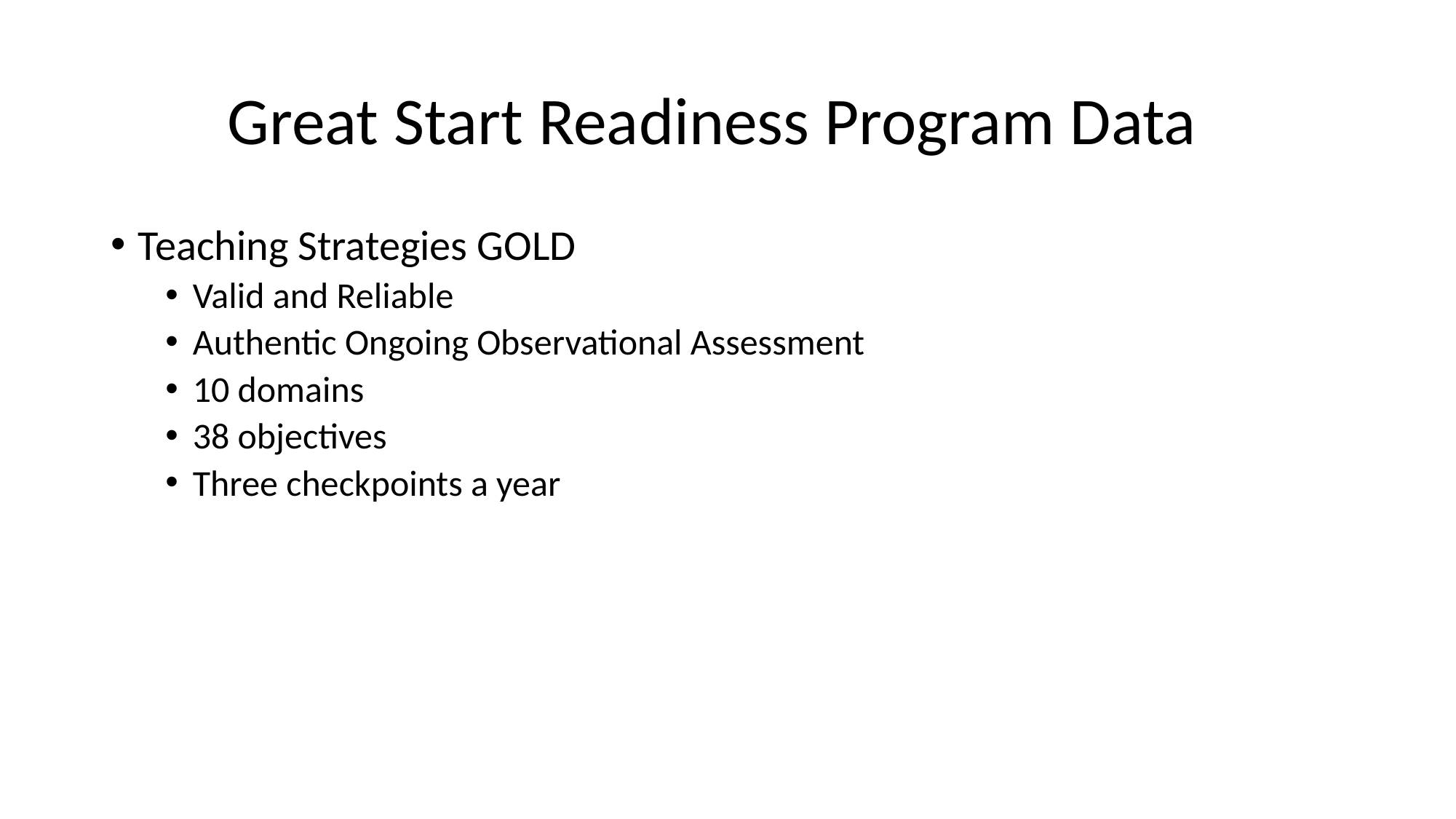

# Great Start Readiness Program Data
Teaching Strategies GOLD
Valid and Reliable
Authentic Ongoing Observational Assessment
10 domains
38 objectives
Three checkpoints a year